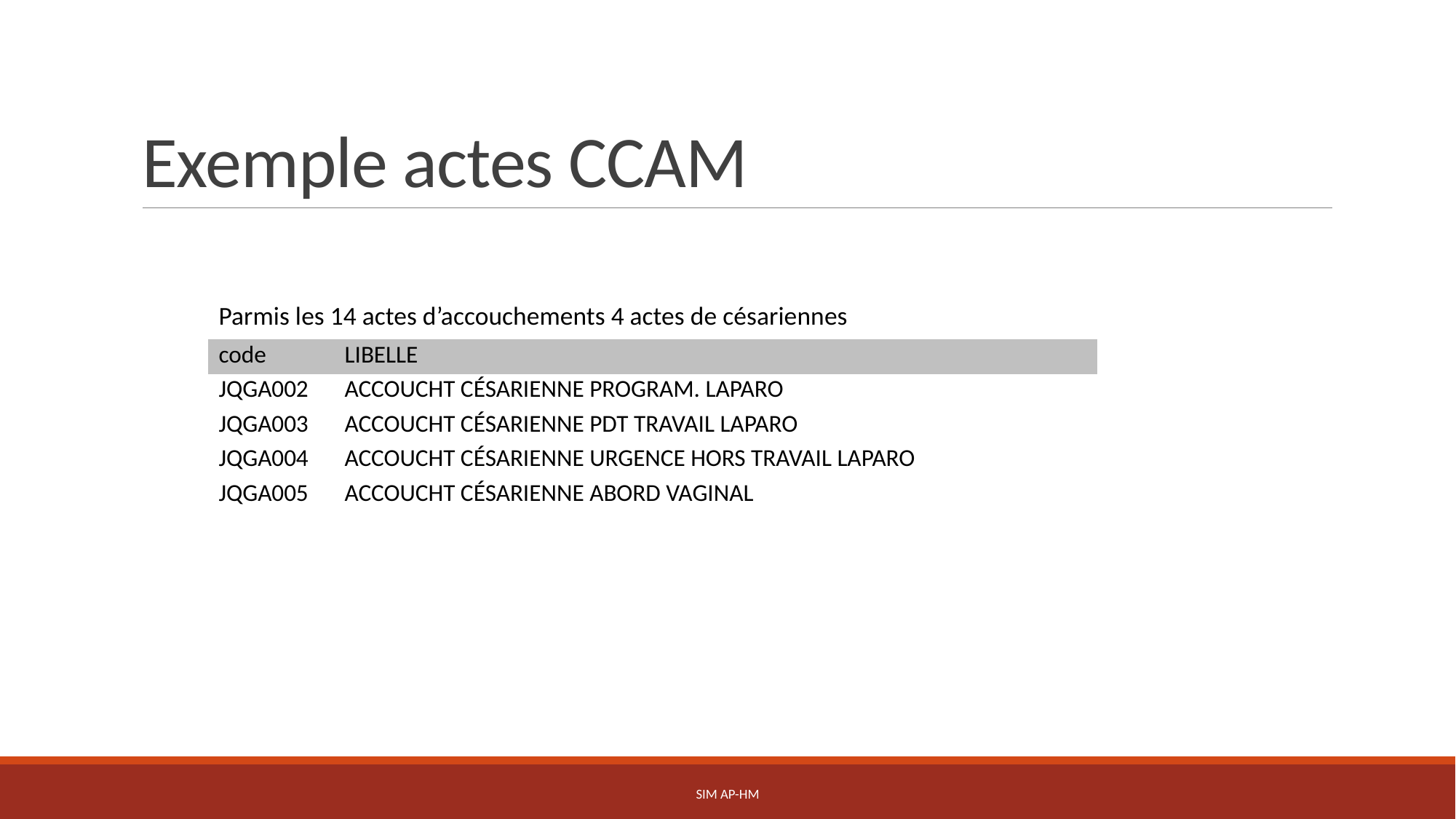

# Exemple actes CCAM

| Parmis les 14 actes d’accouchements 4 actes de césariennes |  |
| --- | --- |
| code | LIBELLE |
| JQGA002 | ACCOUCHT CÉSARIENNE PROGRAM. LAPARO |
| JQGA003 | ACCOUCHT CÉSARIENNE PDT TRAVAIL LAPARO |
| JQGA004 | ACCOUCHT CÉSARIENNE URGENCE HORS TRAVAIL LAPARO |
| JQGA005 | ACCOUCHT CÉSARIENNE ABORD VAGINAL |
SIM AP-HM